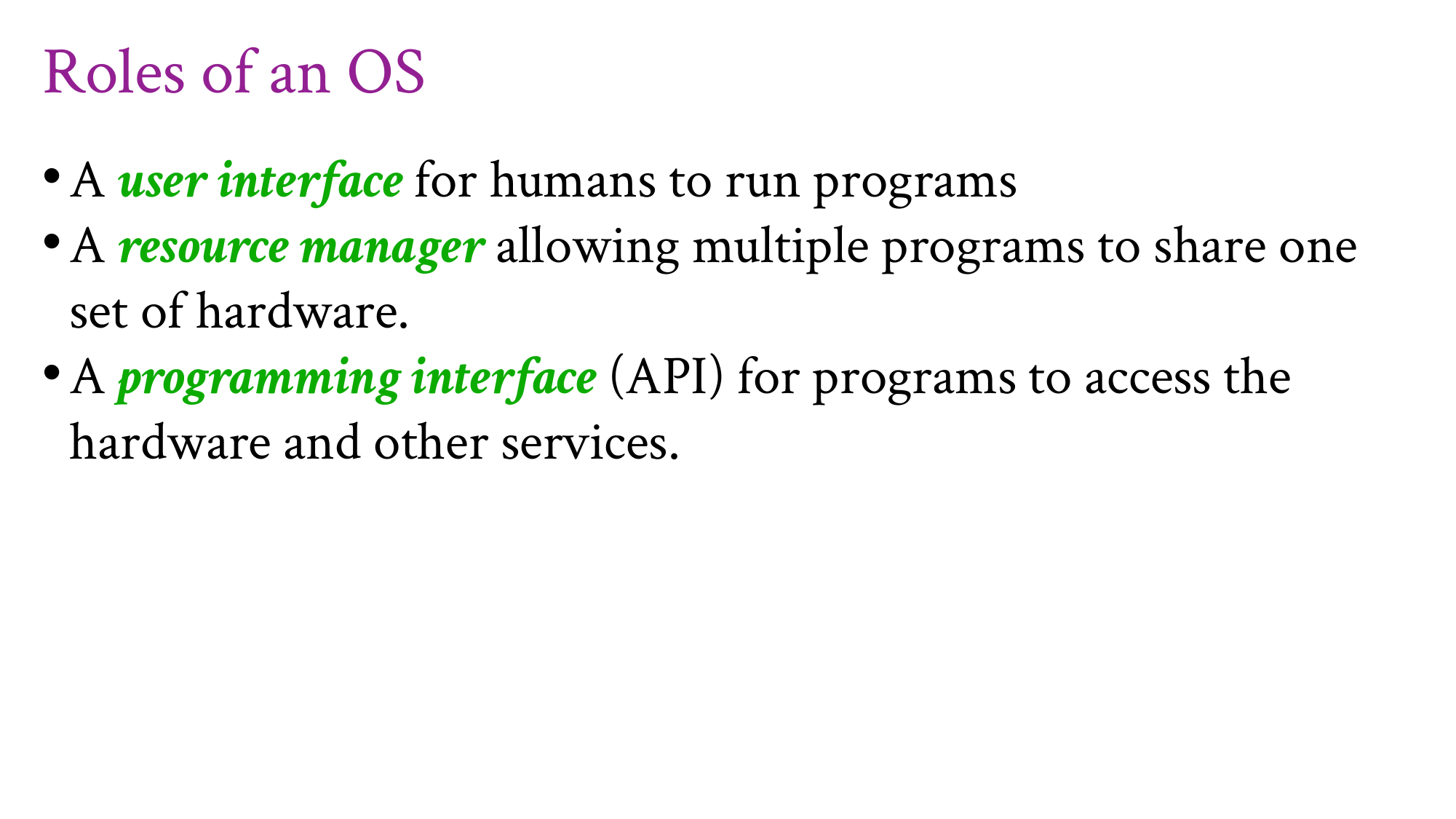

# Roles of an OS
A user interface for humans to run programs
A resource manager allowing multiple programs to share one set of hardware.
A programming interface (API) for programs to access the hardware and other services.